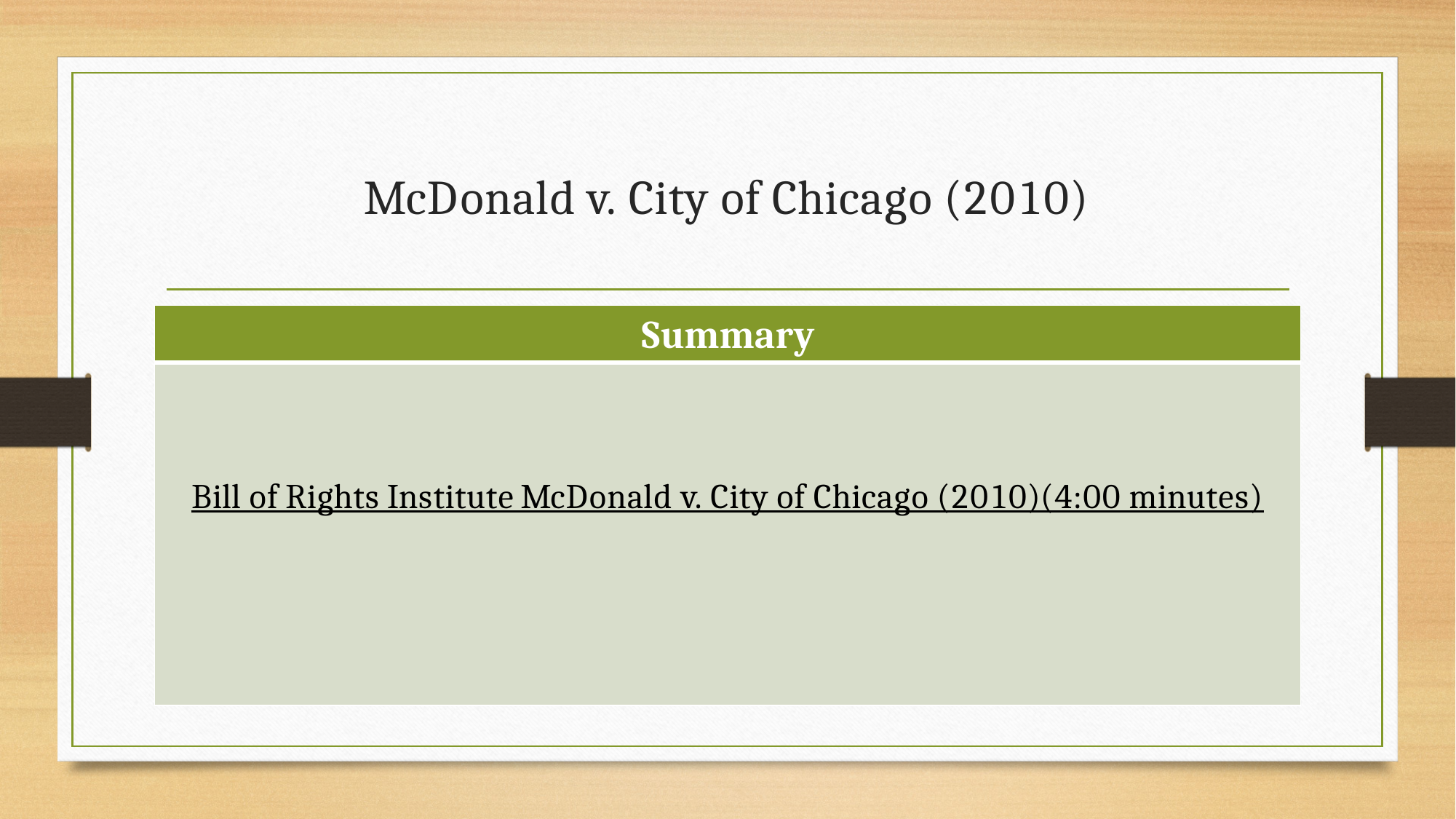

# McDonald v. City of Chicago (2010)
| Summary |
| --- |
| Bill of Rights Institute McDonald v. City of Chicago (2010)(4:00 minutes) |